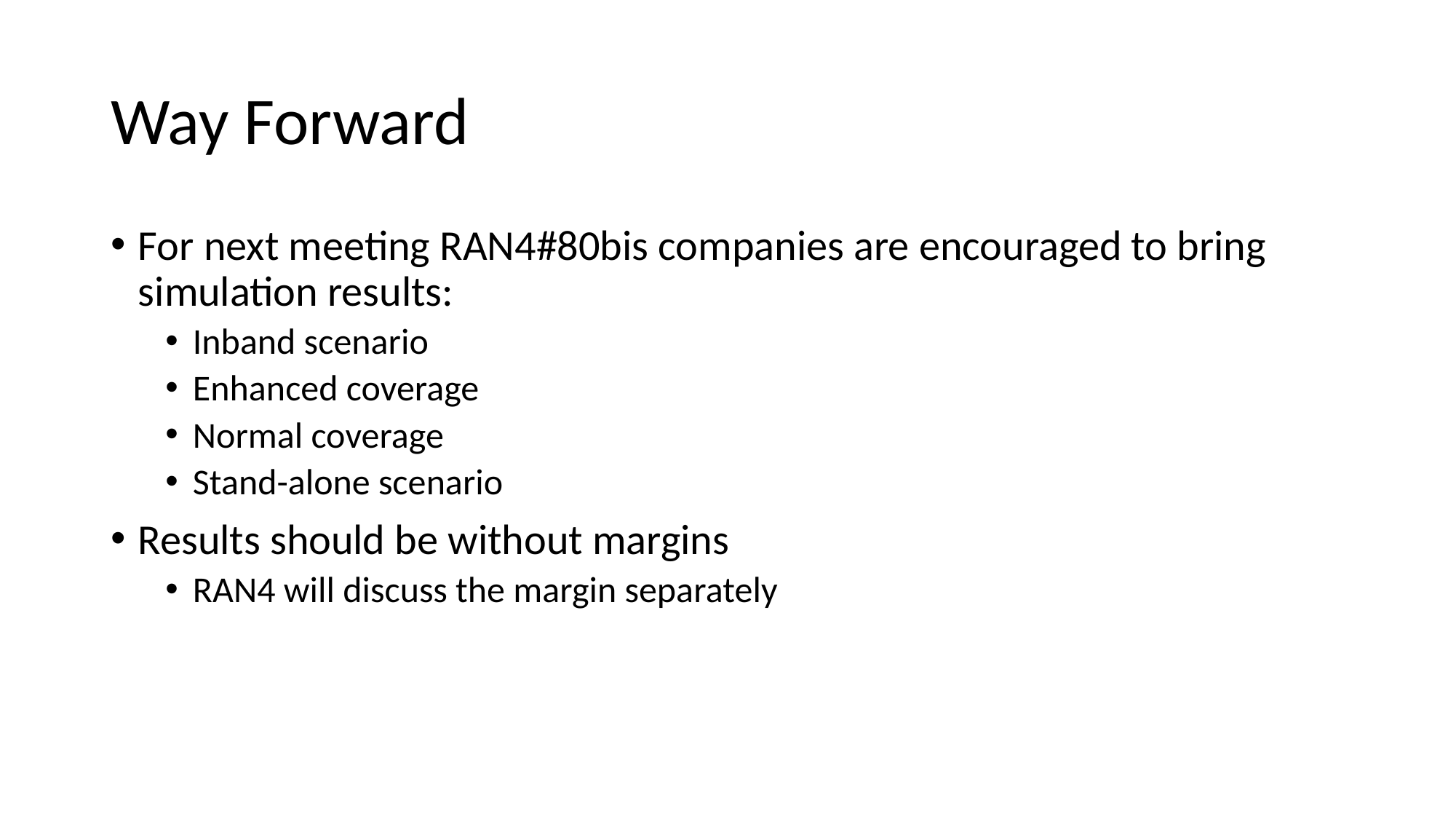

# Way Forward
For next meeting RAN4#80bis companies are encouraged to bring simulation results:
Inband scenario
Enhanced coverage
Normal coverage
Stand-alone scenario
Results should be without margins
RAN4 will discuss the margin separately